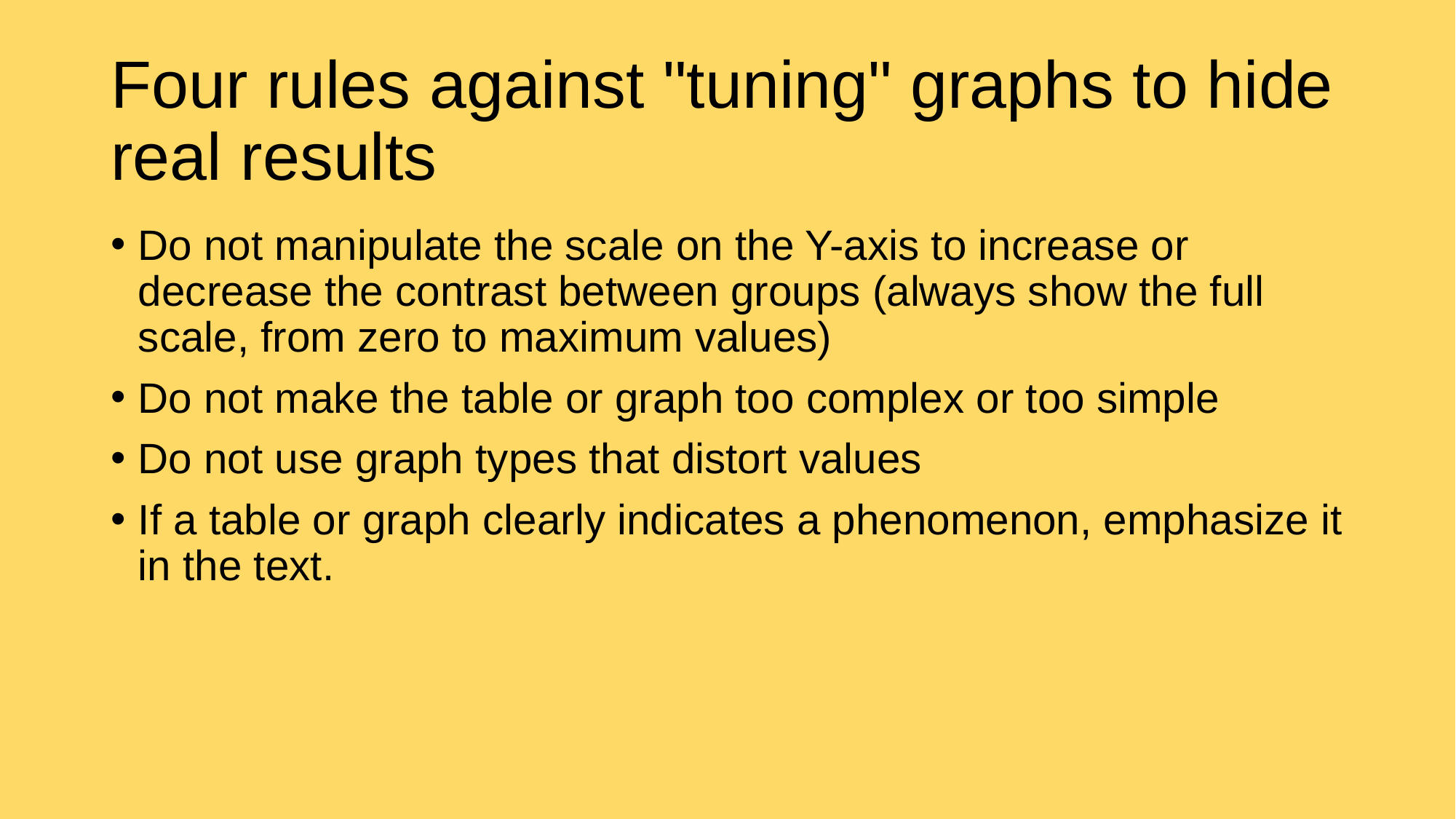

# Four rules against "tuning" graphs to hide real results
Do not manipulate the scale on the Y-axis to increase or decrease the contrast between groups (always show the full scale, from zero to maximum values)
Do not make the table or graph too complex or too simple
Do not use graph types that distort values
If a table or graph clearly indicates a phenomenon, emphasize it in the text.